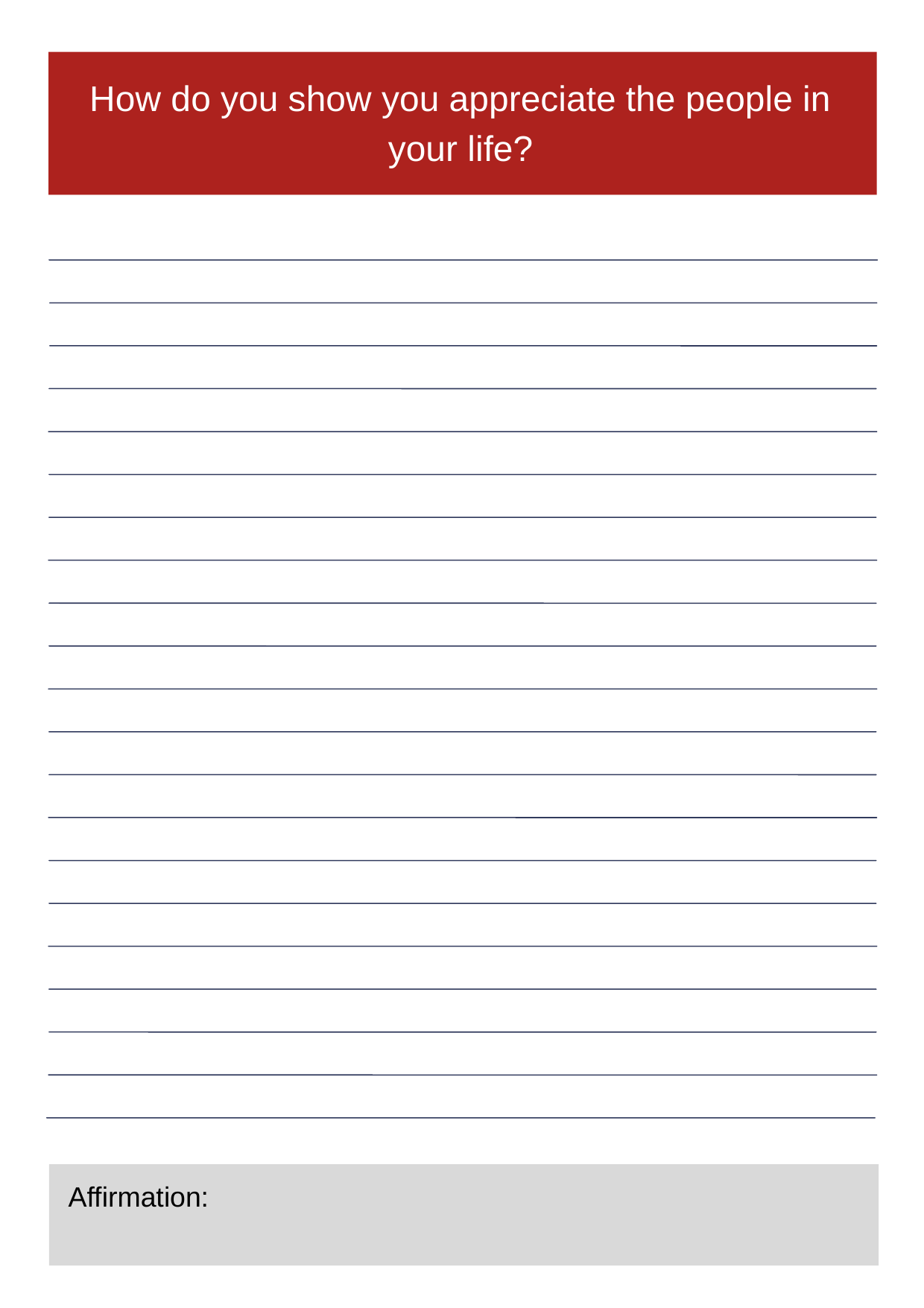

How do you show you appreciate the people in your life?

Affirmation: